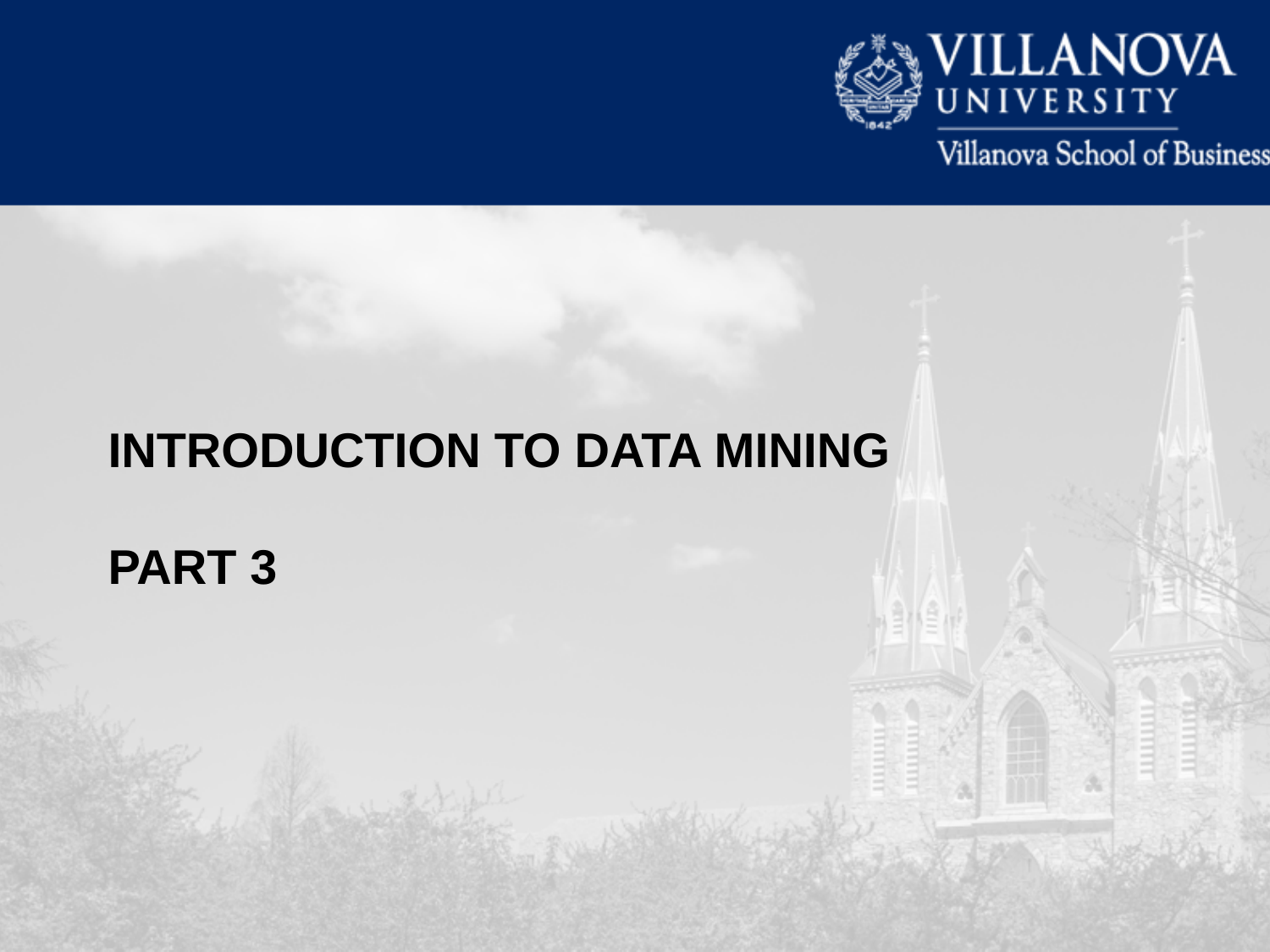

# Introduction to Data Mining Part 3